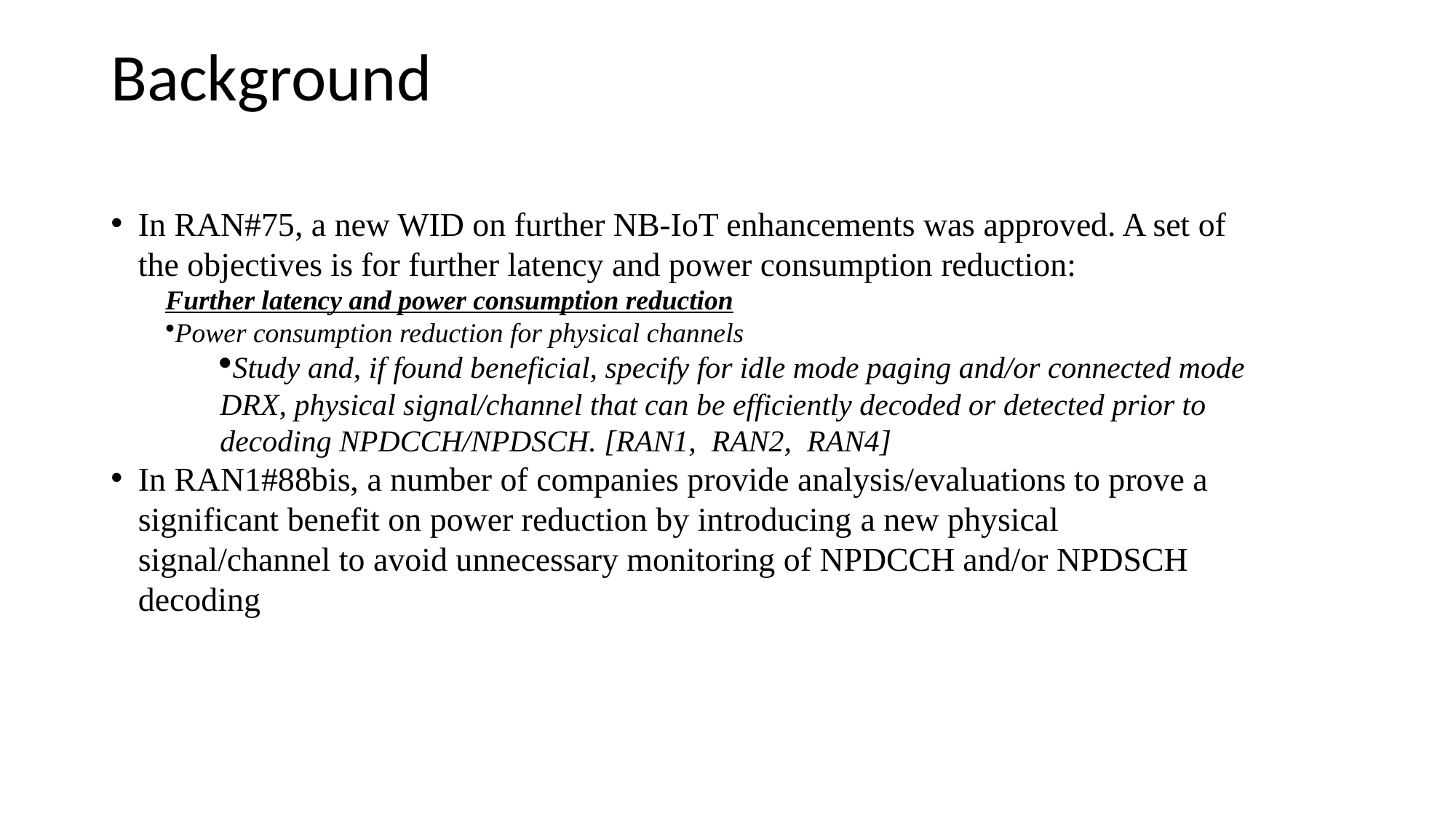

# Background
In RAN#75, a new WID on further NB-IoT enhancements was approved. A set of the objectives is for further latency and power consumption reduction:
Further latency and power consumption reduction
Power consumption reduction for physical channels
Study and, if found beneficial, specify for idle mode paging and/or connected mode DRX, physical signal/channel that can be efficiently decoded or detected prior to decoding NPDCCH/NPDSCH. [RAN1,  RAN2,  RAN4]
In RAN1#88bis, a number of companies provide analysis/evaluations to prove a significant benefit on power reduction by introducing a new physical signal/channel to avoid unnecessary monitoring of NPDCCH and/or NPDSCH decoding